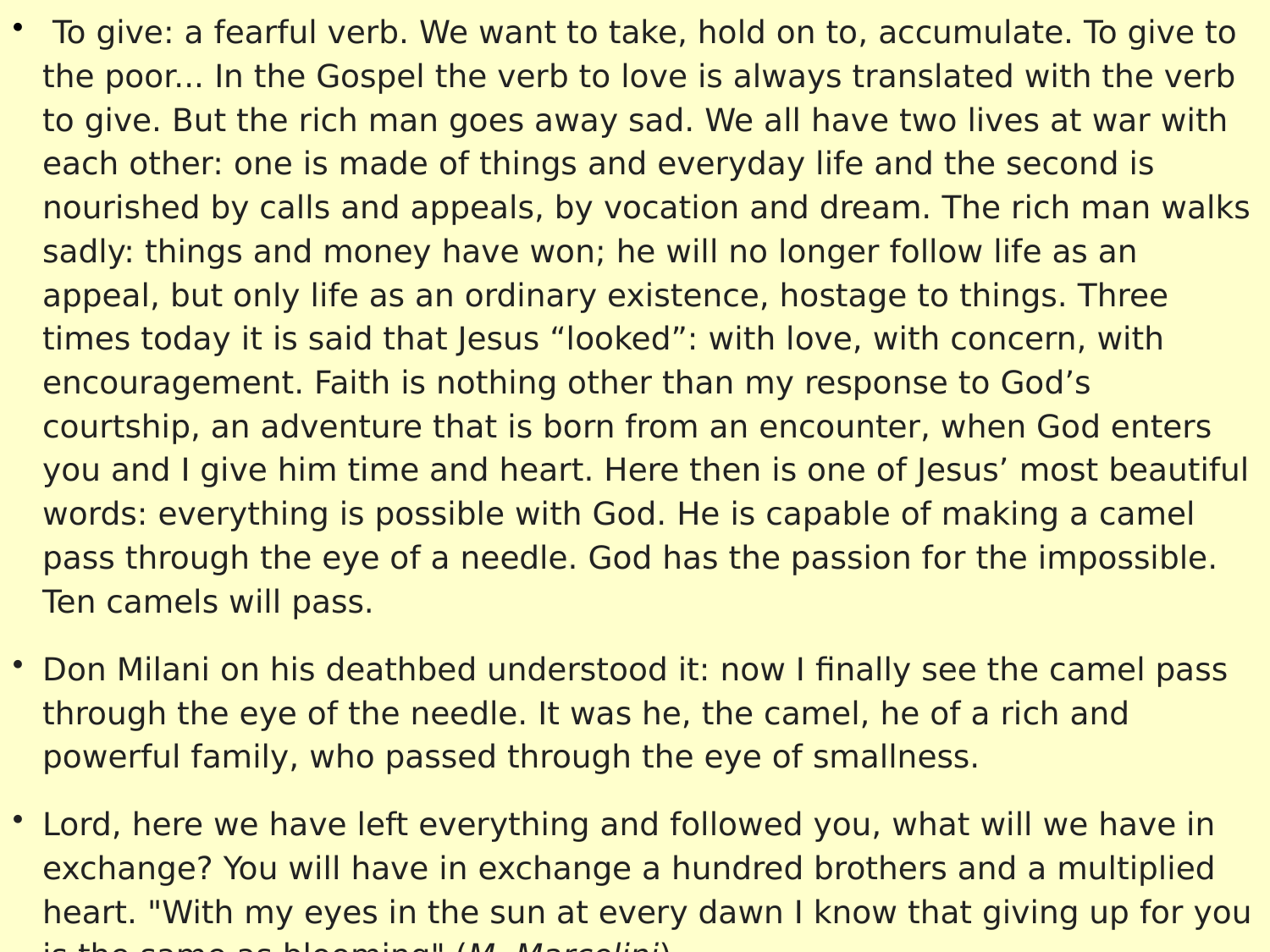

To give: a fearful verb. We want to take, hold on to, accumulate. To give to the poor... In the Gospel the verb to love is always translated with the verb to give. But the rich man goes away sad. We all have two lives at war with each other: one is made of things and everyday life and the second is nourished by calls and appeals, by vocation and dream. The rich man walks sadly: things and money have won; he will no longer follow life as an appeal, but only life as an ordinary existence, hostage to things. Three times today it is said that Jesus “looked”: with love, with concern, with encouragement. Faith is nothing other than my response to God’s courtship, an adventure that is born from an encounter, when God enters you and I give him time and heart. Here then is one of Jesus’ most beautiful words: everything is possible with God. He is capable of making a camel pass through the eye of a needle. God has the passion for the impossible. Ten camels will pass.
Don Milani on his deathbed understood it: now I finally see the camel pass through the eye of the needle. It was he, the camel, he of a rich and powerful family, who passed through the eye of smallness.
Lord, here we have left everything and followed you, what will we have in exchange? You will have in exchange a hundred brothers and a multiplied heart. "With my eyes in the sun at every dawn I know that giving up for you is the same as blooming" (M. Marcolini).